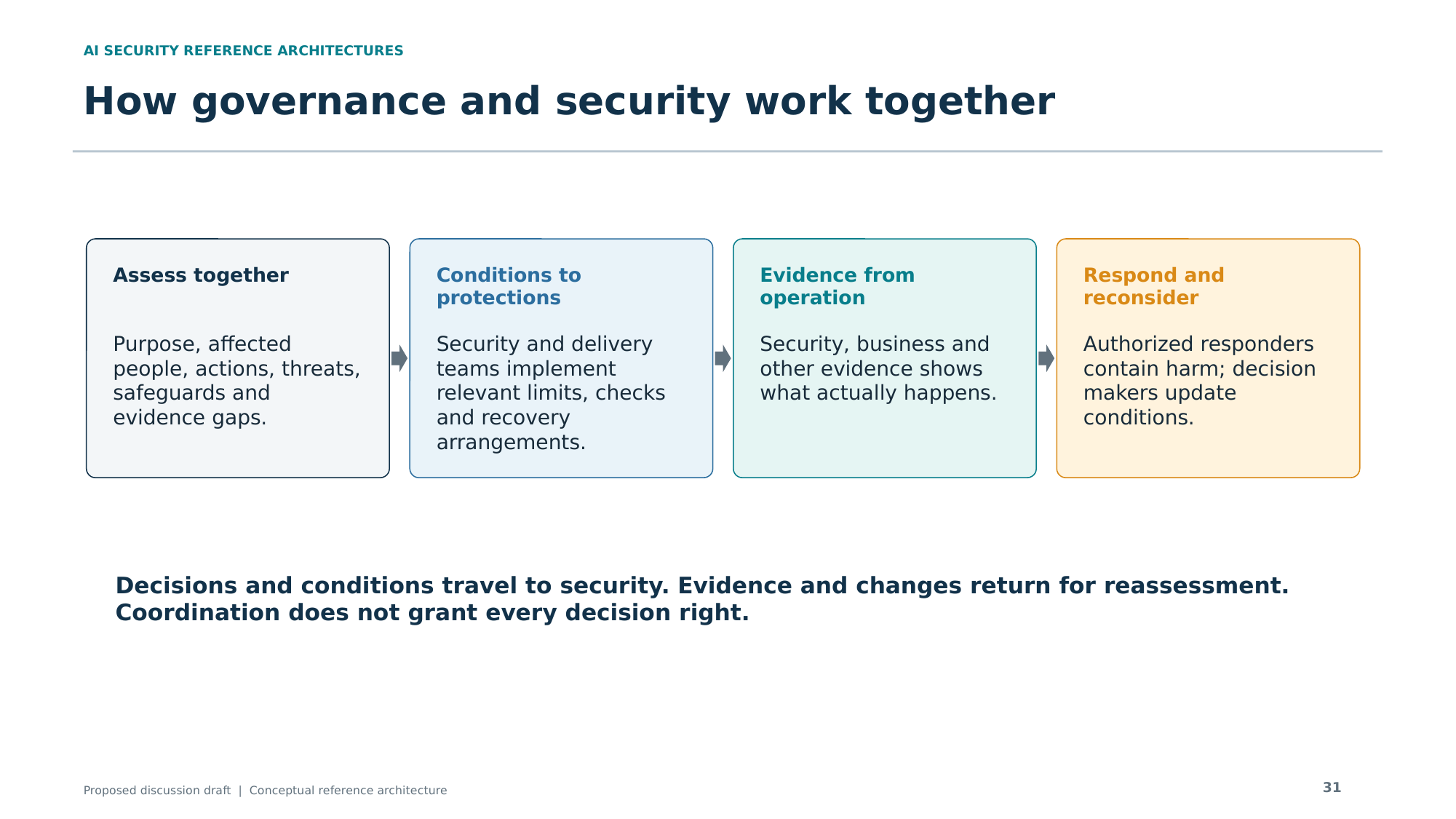

AI SECURITY REFERENCE ARCHITECTURES
How governance and security work together

Assess together
Conditions to protections
Evidence from operation
Respond and reconsider
Purpose, affected people, actions, threats, safeguards and evidence gaps.
Security and delivery teams implement relevant limits, checks and recovery arrangements.
Security, business and other evidence shows what actually happens.
Authorized responders contain harm; decision makers update conditions.

Decisions and conditions travel to security. Evidence and changes return for reassessment. Coordination does not grant every decision right.
31
Proposed discussion draft  |  Conceptual reference architecture